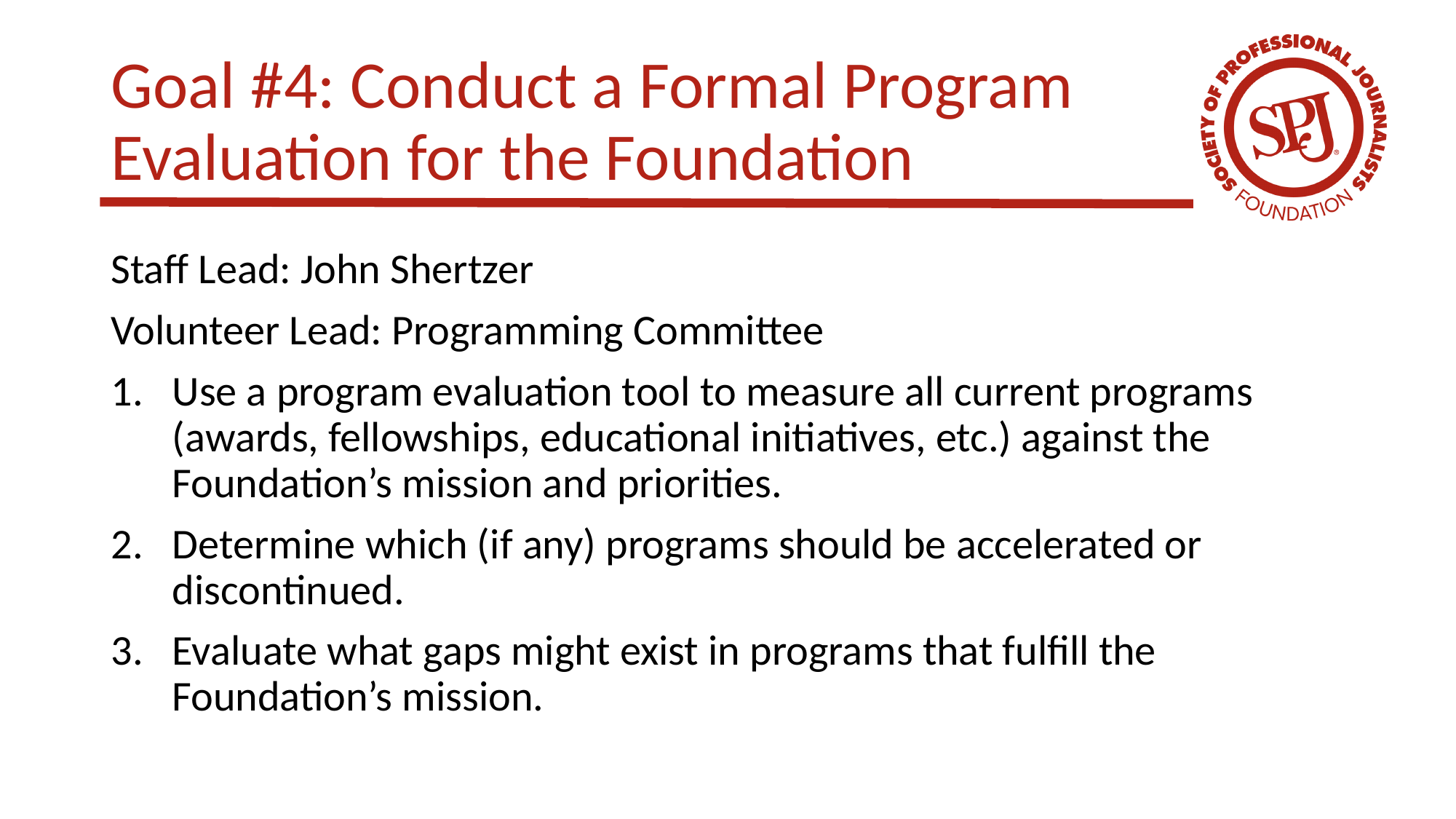

# Goal #4: Conduct a Formal Program Evaluation for the Foundation
Staff Lead: John Shertzer
Volunteer Lead: Programming Committee
Use a program evaluation tool to measure all current programs (awards, fellowships, educational initiatives, etc.) against the Foundation’s mission and priorities.
Determine which (if any) programs should be accelerated or discontinued.
Evaluate what gaps might exist in programs that fulfill the Foundation’s mission.